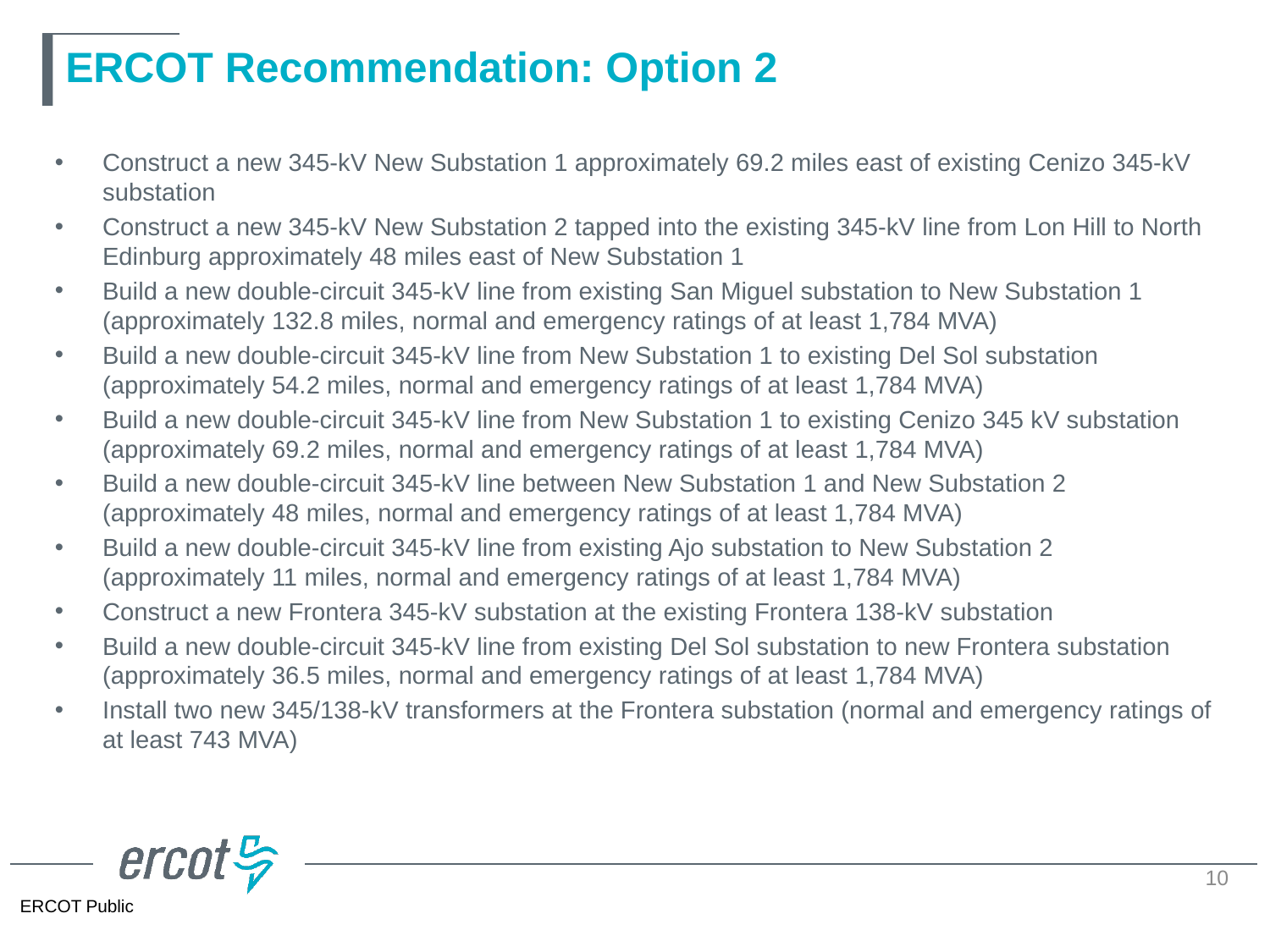

# ERCOT Recommendation: Option 2
Construct a new 345-kV New Substation 1 approximately 69.2 miles east of existing Cenizo 345-kV substation
Construct a new 345-kV New Substation 2 tapped into the existing 345-kV line from Lon Hill to North Edinburg approximately 48 miles east of New Substation 1
Build a new double-circuit 345-kV line from existing San Miguel substation to New Substation 1 (approximately 132.8 miles, normal and emergency ratings of at least 1,784 MVA)
Build a new double-circuit 345-kV line from New Substation 1 to existing Del Sol substation (approximately 54.2 miles, normal and emergency ratings of at least 1,784 MVA)
Build a new double-circuit 345-kV line from New Substation 1 to existing Cenizo 345 kV substation (approximately 69.2 miles, normal and emergency ratings of at least 1,784 MVA)
Build a new double-circuit 345-kV line between New Substation 1 and New Substation 2 (approximately 48 miles, normal and emergency ratings of at least 1,784 MVA)
Build a new double-circuit 345-kV line from existing Ajo substation to New Substation 2 (approximately 11 miles, normal and emergency ratings of at least 1,784 MVA)
Construct a new Frontera 345-kV substation at the existing Frontera 138-kV substation
Build a new double-circuit 345-kV line from existing Del Sol substation to new Frontera substation (approximately 36.5 miles, normal and emergency ratings of at least 1,784 MVA)
Install two new 345/138-kV transformers at the Frontera substation (normal and emergency ratings of at least 743 MVA)

10